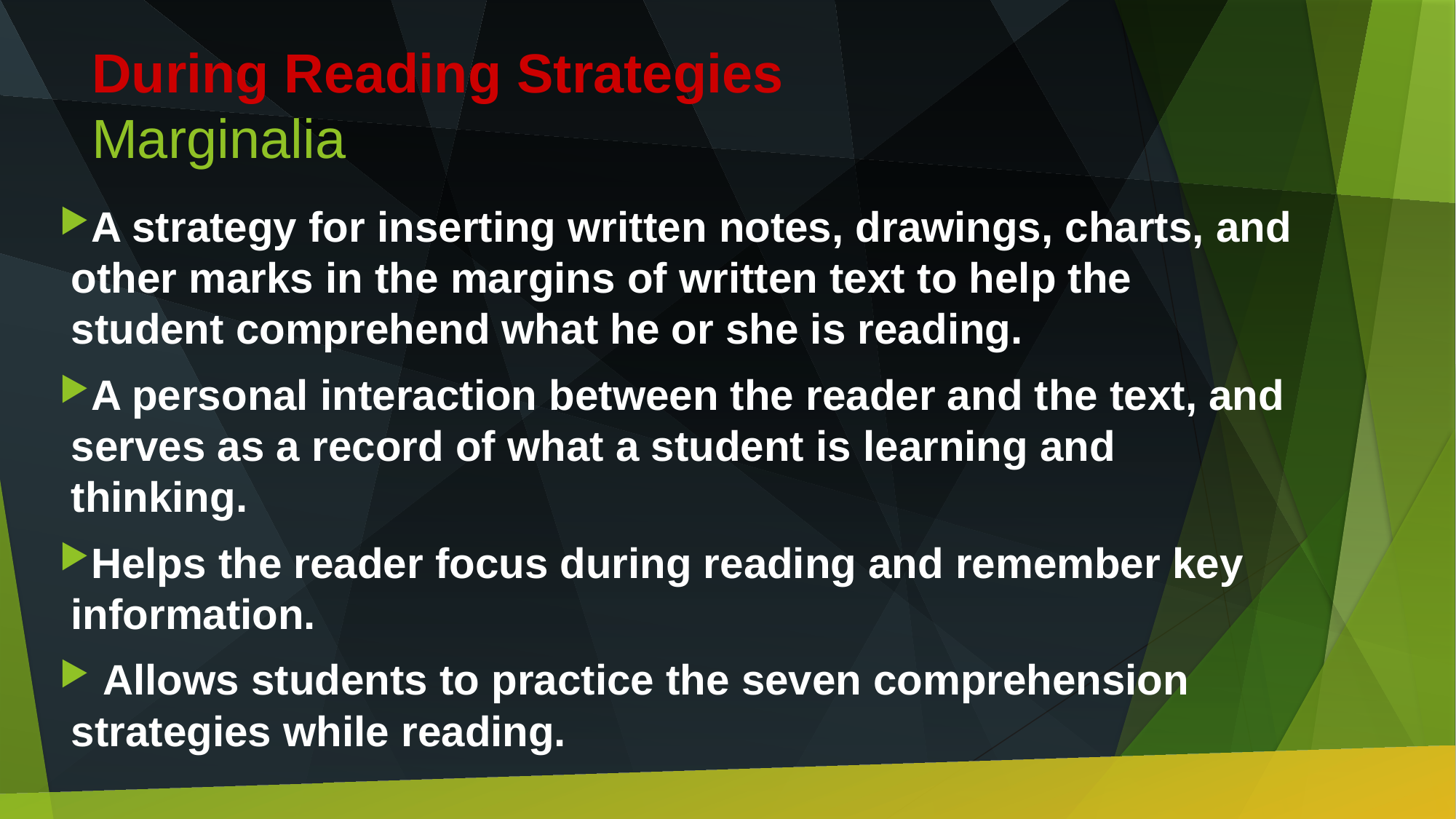

# During Reading Strategies Marginalia
A strategy for inserting written notes, drawings, charts, and other marks in the margins of written text to help the student comprehend what he or she is reading.
A personal interaction between the reader and the text, and serves as a record of what a student is learning and thinking.
Helps the reader focus during reading and remember key information.
 Allows students to practice the seven comprehension strategies while reading.